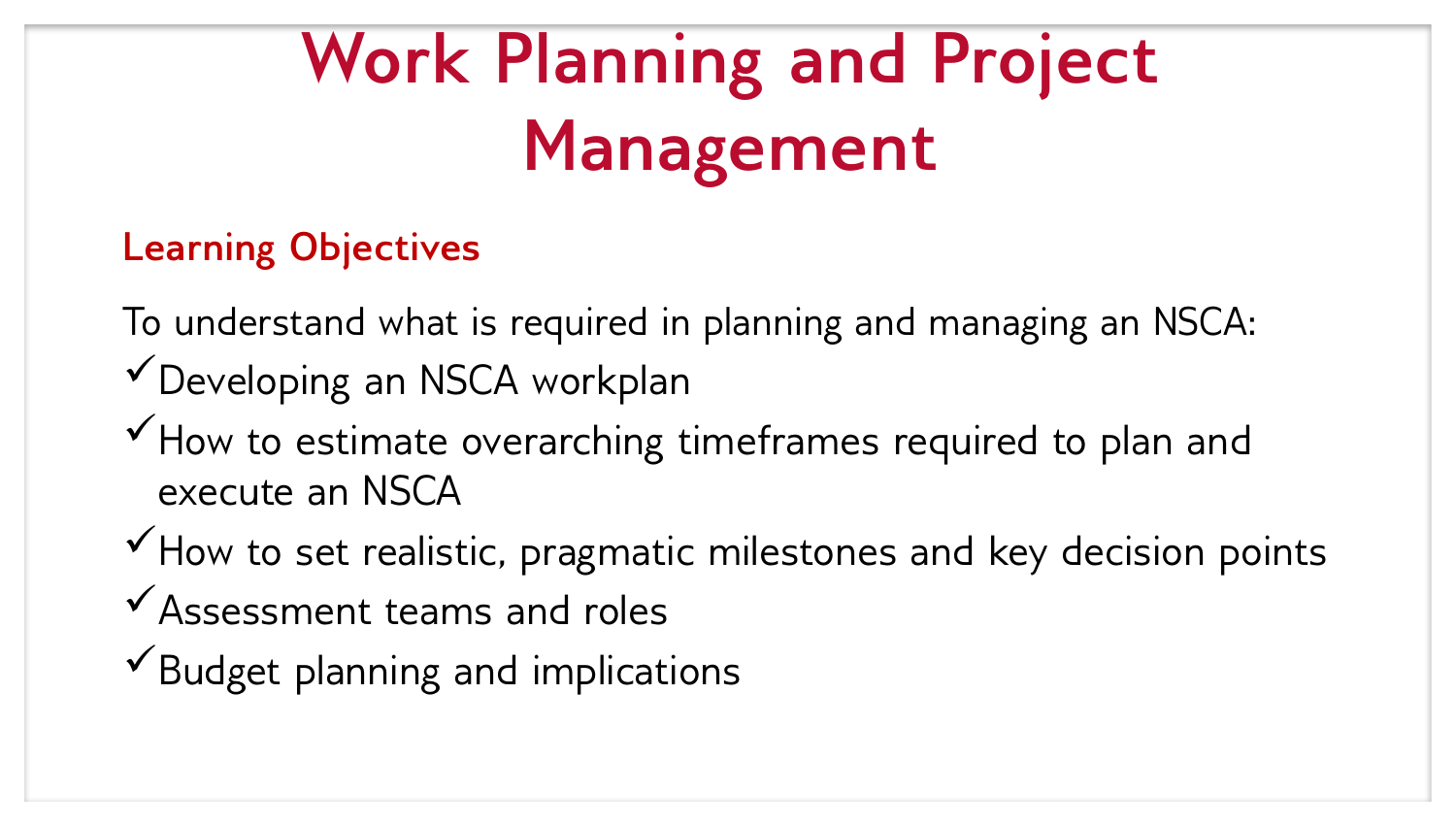

# Work Planning and Project Management
Learning Objectives

To understand what is required in planning and managing an NSCA:
Developing an NSCA workplan
How to estimate overarching timeframes required to plan and execute an NSCA
How to set realistic, pragmatic milestones and key decision points
Assessment teams and roles
Budget planning and implications